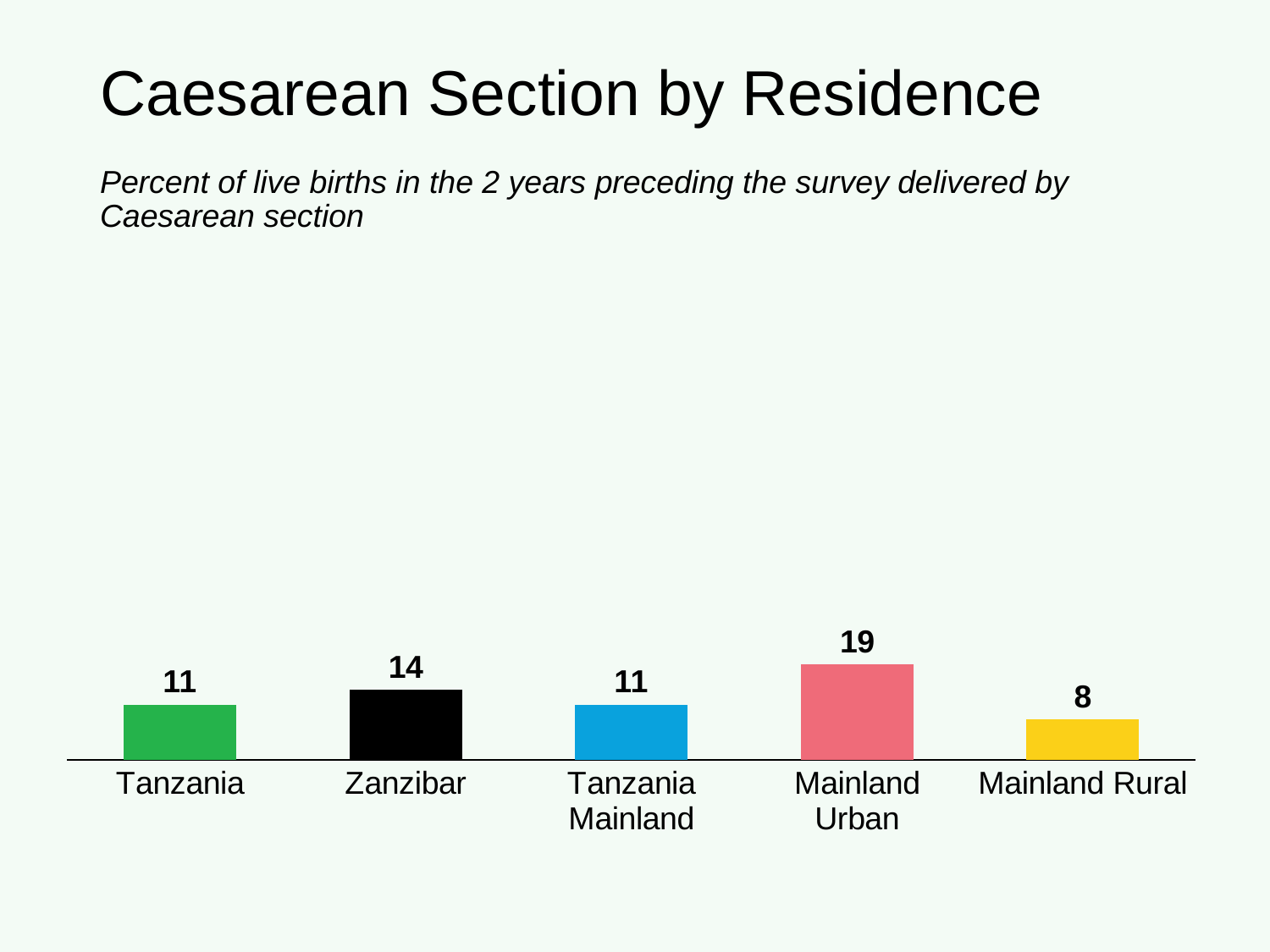

# Caesarean Section by Residence
Percent of live births in the 2 years preceding the survey delivered by Caesarean section

### Chart

| Category | Tanzania |
|---|---|
| Tanzania | 11.0 |
| Zanzibar | 14.0 |
| Tanzania
Mainland | 11.0 |
| Mainland Urban | 19.0 |
| Mainland Rural | 8.0 |